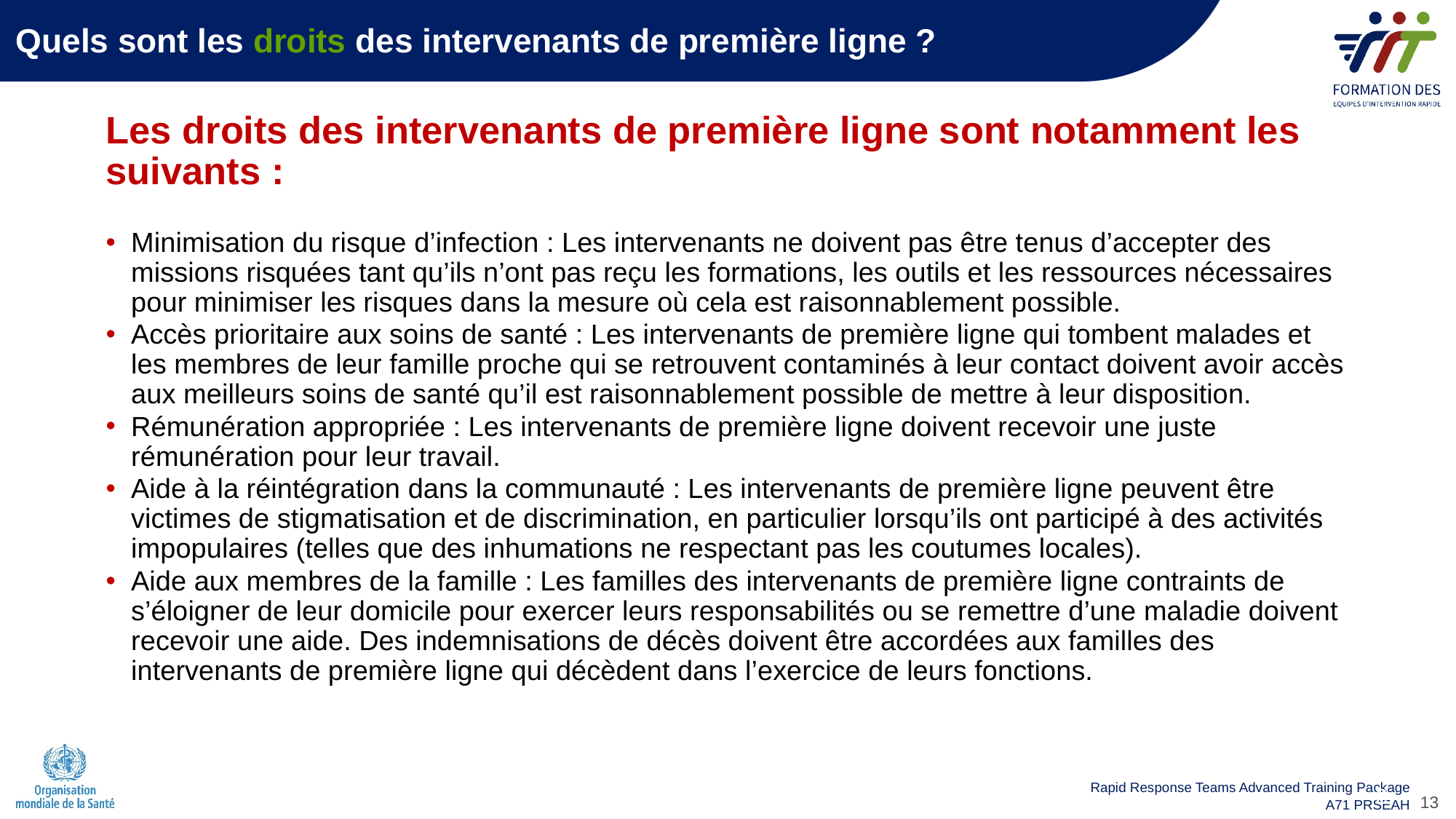

Quels sont les droits des intervenants de première ligne ?
Les droits des intervenants de première ligne sont notamment les suivants :

Minimisation du risque d’infection : Les intervenants ne doivent pas être tenus d’accepter des missions risquées tant qu’ils n’ont pas reçu les formations, les outils et les ressources nécessaires pour minimiser les risques dans la mesure où cela est raisonnablement possible.
Accès prioritaire aux soins de santé : Les intervenants de première ligne qui tombent malades et les membres de leur famille proche qui se retrouvent contaminés à leur contact doivent avoir accès aux meilleurs soins de santé qu’il est raisonnablement possible de mettre à leur disposition.
Rémunération appropriée : Les intervenants de première ligne doivent recevoir une juste rémunération pour leur travail.
Aide à la réintégration dans la communauté : Les intervenants de première ligne peuvent être victimes de stigmatisation et de discrimination, en particulier lorsqu’ils ont participé à des activités impopulaires (telles que des inhumations ne respectant pas les coutumes locales).
Aide aux membres de la famille : Les familles des intervenants de première ligne contraints de s’éloigner de leur domicile pour exercer leurs responsabilités ou se remettre d’une maladie doivent recevoir une aide. Des indemnisations de décès doivent être accordées aux familles des intervenants de première ligne qui décèdent dans l’exercice de leurs fonctions.

13